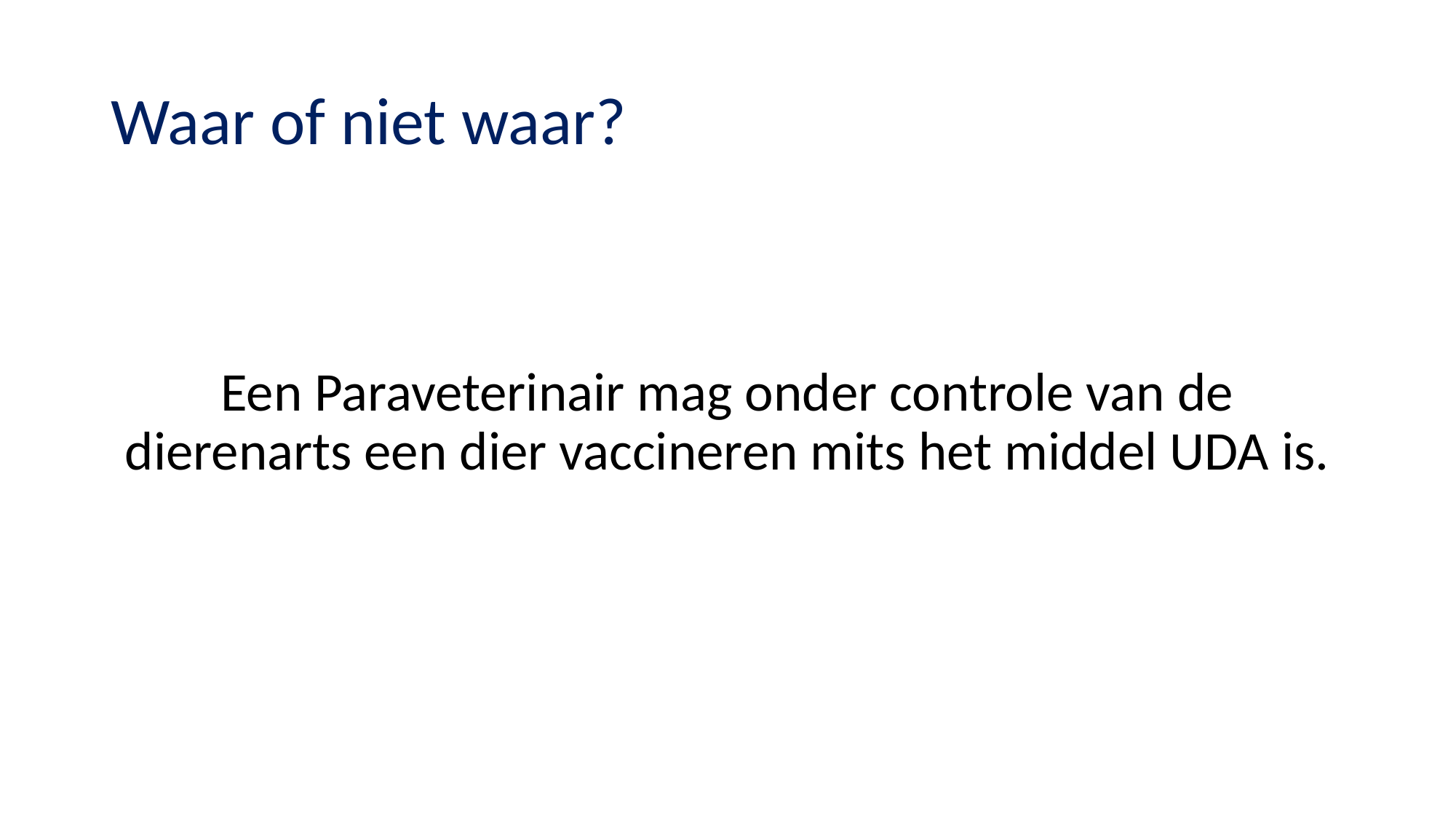

# Waar of niet waar?

Een Paraveterinair mag onder controle van de dierenarts een dier vaccineren mits het middel UDA is.